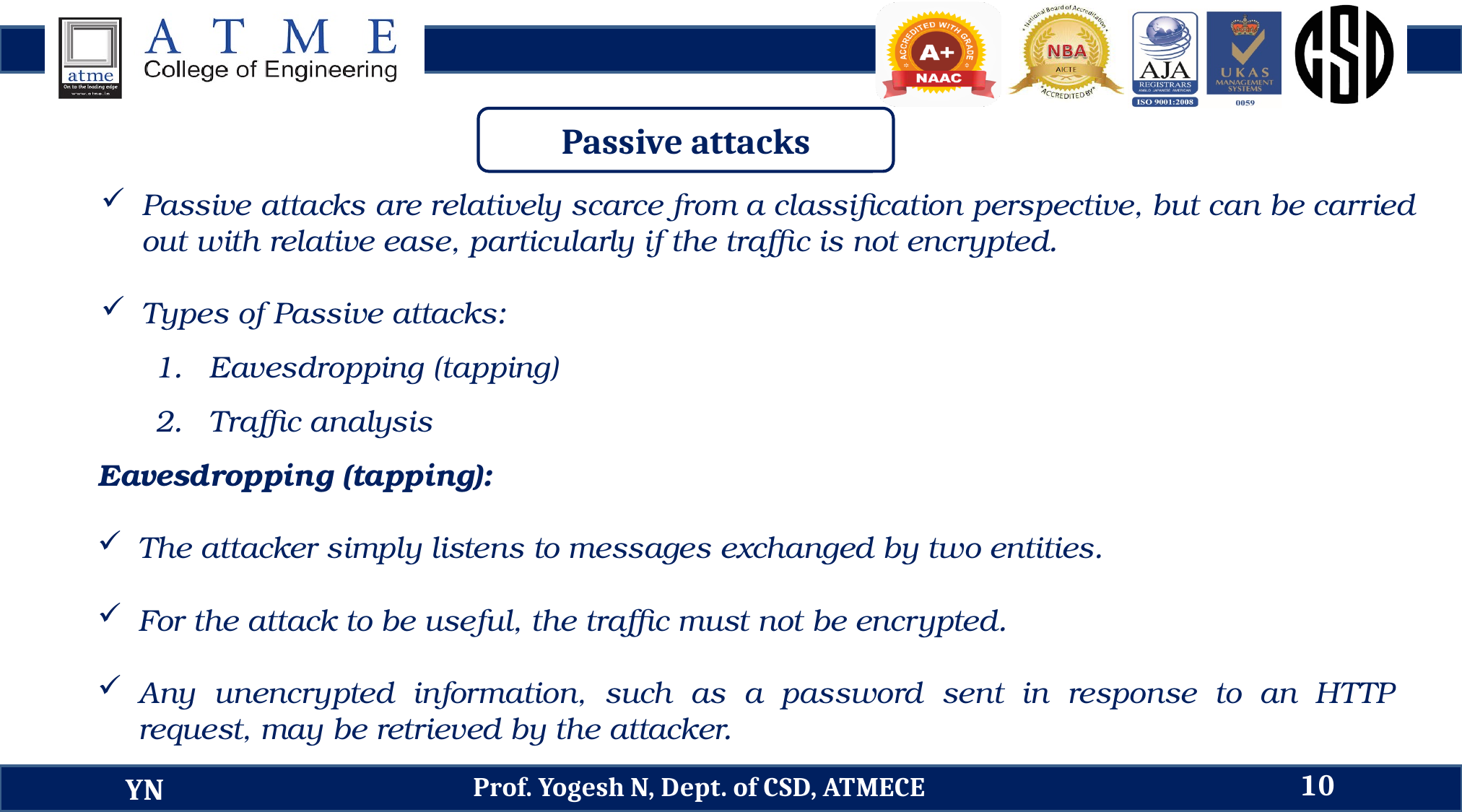

Passive attacks
Passive attacks are relatively scarce from a classification perspective, but can be carried out with relative ease, particularly if the traffic is not encrypted.

Types of Passive attacks:
Eavesdropping (tapping)
Traffic analysis
Eavesdropping (tapping):

The attacker simply listens to messages exchanged by two entities.

For the attack to be useful, the traffic must not be encrypted.

Any unencrypted information, such as a password sent in response to an HTTP request, may be retrieved by the attacker.
10
Prof. Yogesh N, Dept. of CSD, ATMECE
YN